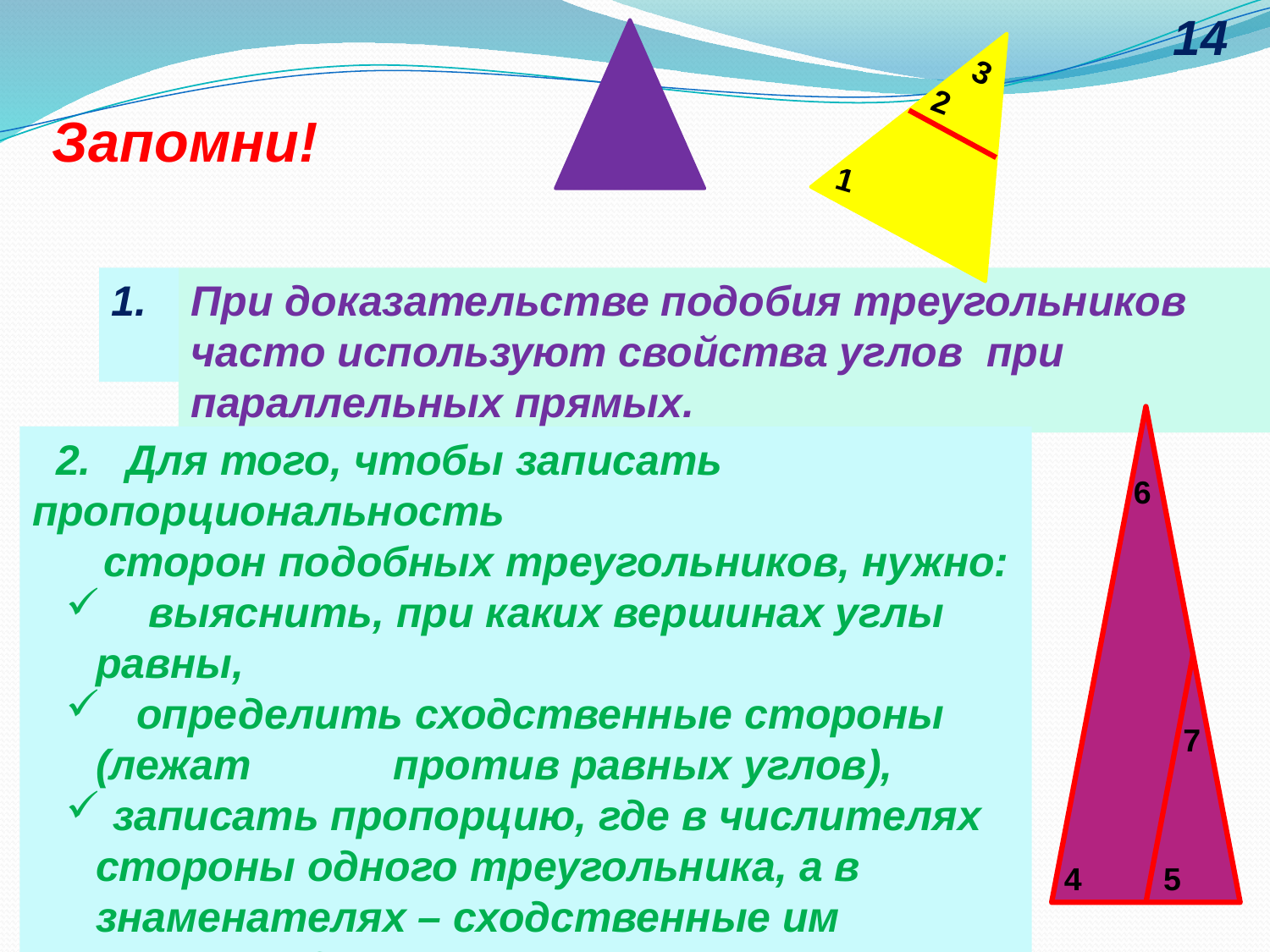

14

3
2
Запомни!
1
1.

При доказательстве подобия треугольников часто используют свойства углов  при параллельных прямых.

  2.   Для того, чтобы записать пропорциональность
      сторон подобных треугольников, нужно:
    выяснить, при каких вершинах углы равны,
   определить сходственные стороны (лежат            против равных углов),
 записать пропорцию, где в числителях стороны одного треугольника, а в знаменателях – сходственные им стороны другого.
6
7
4
5